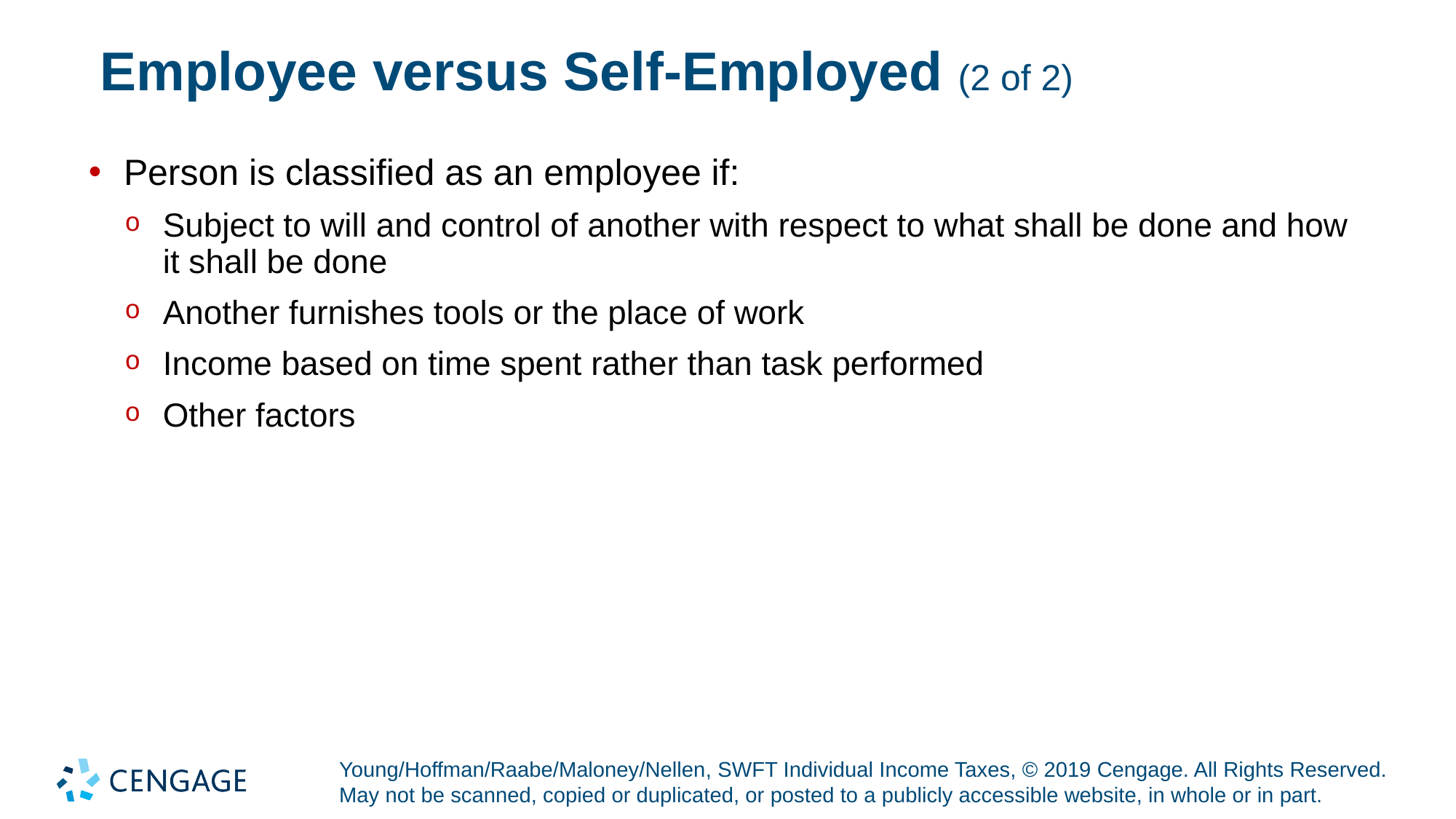

# Employee versus Self-Employed (2 of 2)
Person is classified as an employee if:
Subject to will and control of another with respect to what shall be done and how it shall be done
Another furnishes tools or the place of work
Income based on time spent rather than task performed
Other factors